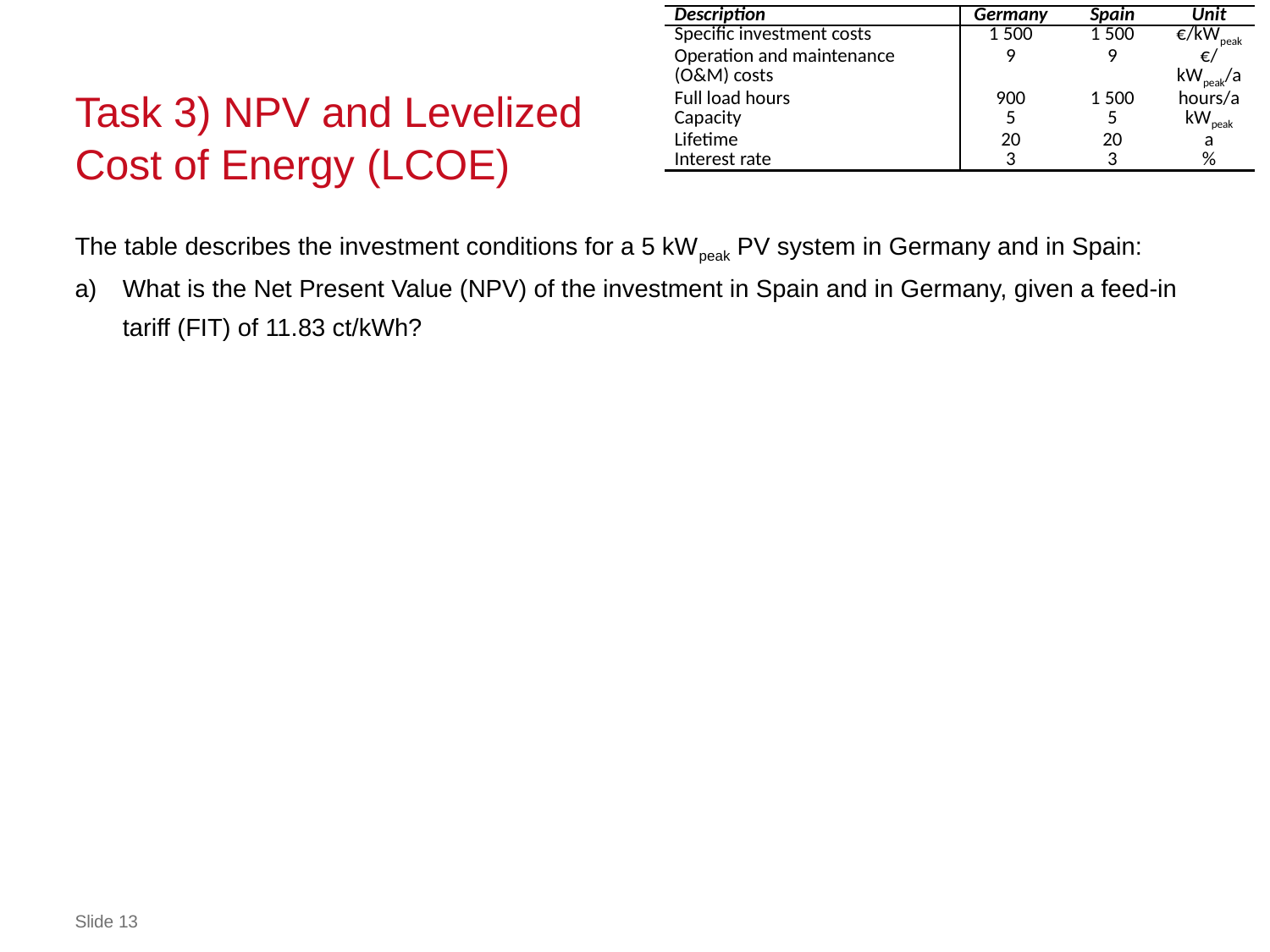

| Description | Germany | Spain | Unit |
| --- | --- | --- | --- |
| Specific investment costs | 1 500 | 1 500 | €/kWpeak |
| Operation and maintenance (O&M) costs | 9 | 9 | €/kWpeak/a |
| Full load hours | 900 | 1 500 | hours/a |
| Capacity | 5 | 5 | kWpeak |
| Lifetime | 20 | 20 | a |
| Interest rate | 3 | 3 | % |
# Task 3) NPV and Levelized Cost of Energy (LCOE)

The table describes the investment conditions for a 5 kWpeak PV system in Germany and in Spain:
What is the Net Present Value (NPV) of the investment in Spain and in Germany, given a feed-in tariff (FIT) of 11.83 ct/kWh?

Slide 13